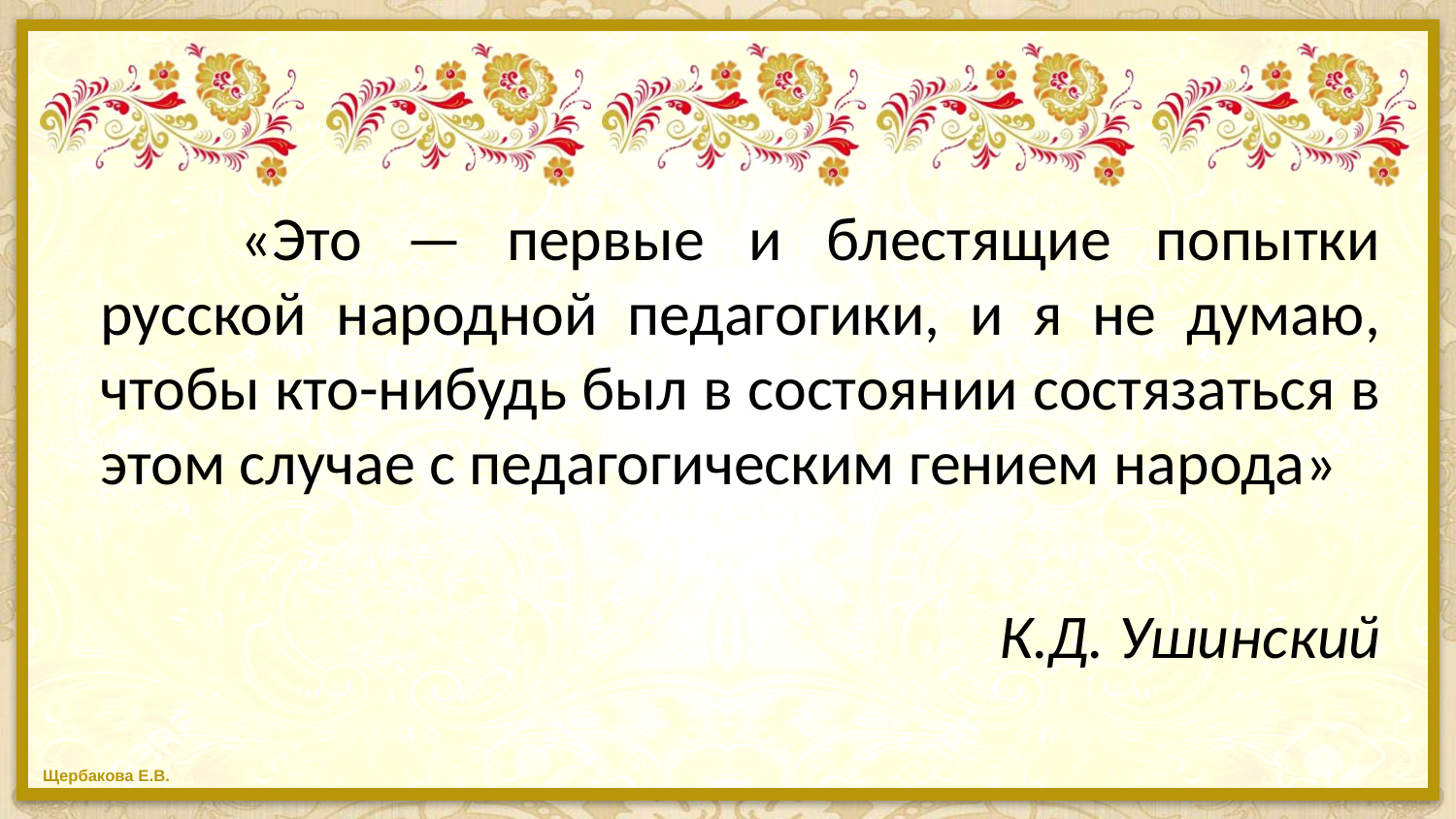

«Это — первые и блестящие попытки русской народной педагогики, и я не думаю, чтобы кто-нибудь был в состоянии состязаться в этом случае с педагогическим гением народа»

К.Д. Ушинский